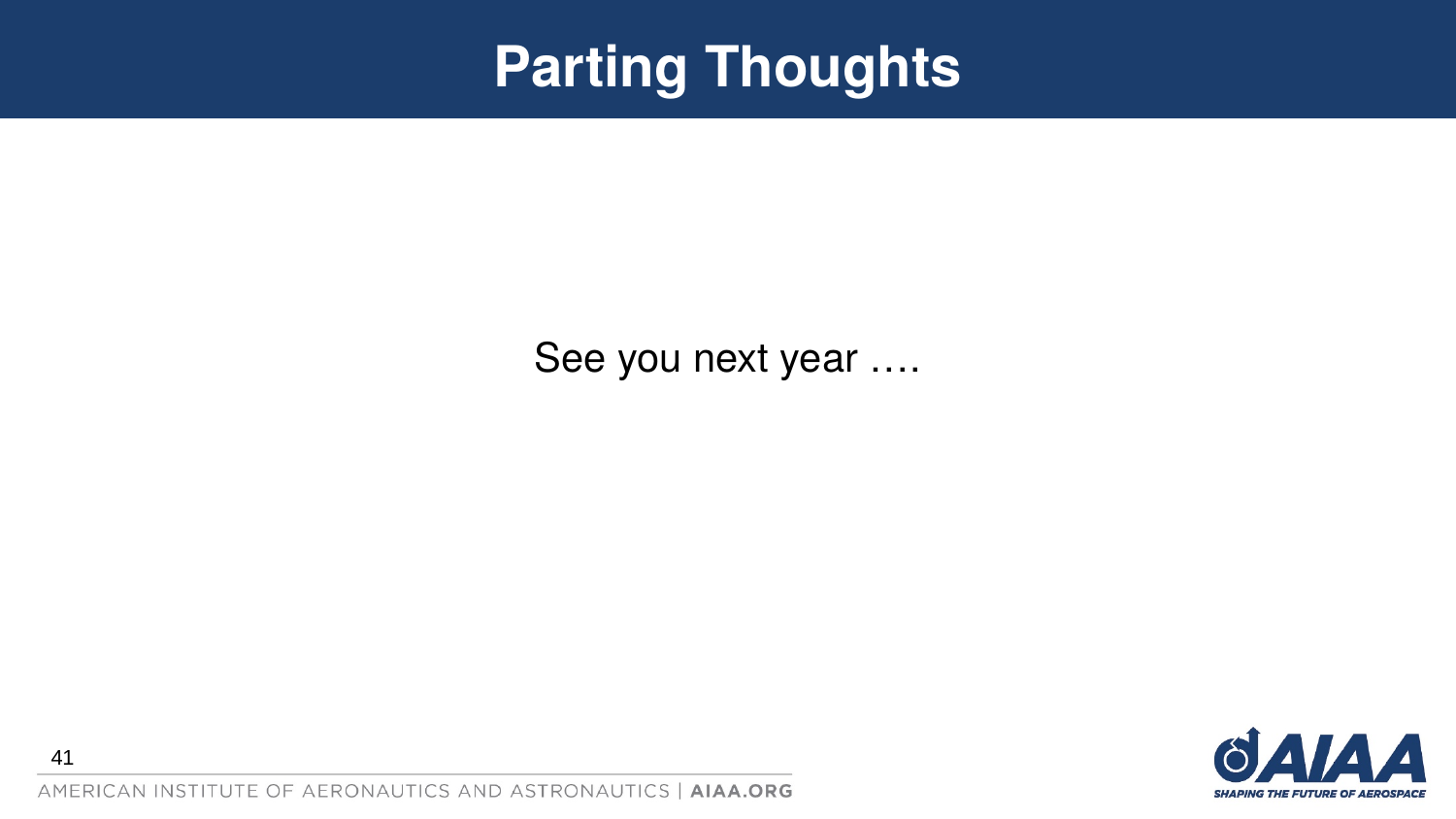

# Parting Thoughts
See you next year ….
41